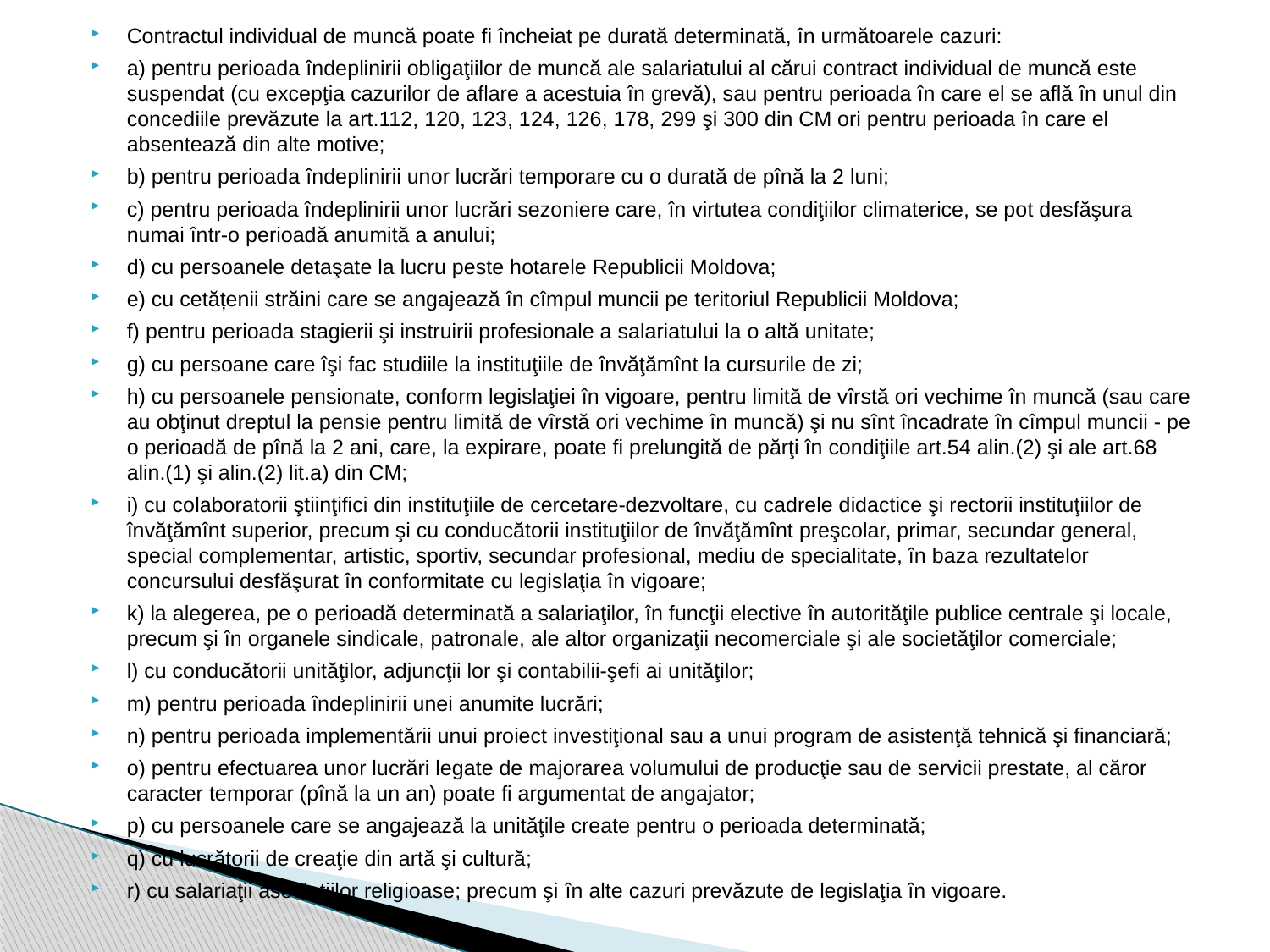

Contractul individual de muncă poate fi încheiat pe durată determinată, în următoarele cazuri:
a) pentru perioada îndeplinirii obligaţiilor de muncă ale salariatului al cărui contract individual de muncă este suspendat (cu excepţia cazurilor de aflare a acestuia în grevă), sau pentru perioada în care el se află în unul din concediile prevăzute la art.112, 120, 123, 124, 126, 178, 299 şi 300 din CM ori pentru perioada în care el absentează din alte motive;
b) pentru perioada îndeplinirii unor lucrări temporare cu o durată de pînă la 2 luni;
c) pentru perioada îndeplinirii unor lucrări sezoniere care, în virtutea condiţiilor climaterice, se pot desfăşura numai într-o perioadă anumită a anului;
d) cu persoanele detaşate la lucru peste hotarele Republicii Moldova;
e) cu cetățenii străini care se angajează în cîmpul muncii pe teritoriul Republicii Moldova;
f) pentru perioada stagierii şi instruirii profesionale a salariatului la o altă unitate;
g) cu persoane care îşi fac studiile la instituţiile de învăţămînt la cursurile de zi;
h) cu persoanele pensionate, conform legislaţiei în vigoare, pentru limită de vîrstă ori vechime în muncă (sau care au obţinut dreptul la pensie pentru limită de vîrstă ori vechime în muncă) şi nu sînt încadrate în cîmpul muncii - pe o perioadă de pînă la 2 ani, care, la expirare, poate fi prelungită de părţi în condiţiile art.54 alin.(2) şi ale art.68 alin.(1) şi alin.(2) lit.a) din CM;
i) cu colaboratorii ştiinţifici din instituţiile de cercetare-dezvoltare, cu cadrele didactice şi rectorii instituţiilor de învăţămînt superior, precum şi cu conducătorii instituţiilor de învăţămînt preşcolar, primar, secundar general, special complementar, artistic, sportiv, secundar profesional, mediu de specialitate, în baza rezultatelor concursului desfăşurat în conformitate cu legislaţia în vigoare;
k) la alegerea, pe o perioadă determinată a salariaţilor, în funcţii elective în autorităţile publice centrale şi locale, precum şi în organele sindicale, patronale, ale altor organizaţii necomerciale şi ale societăţilor comerciale;
l) cu conducătorii unităţilor, adjuncţii lor şi contabilii-şefi ai unităţilor;
m) pentru perioada îndeplinirii unei anumite lucrări;
n) pentru perioada implementării unui proiect investiţional sau a unui program de asistenţă tehnică şi financiară;
o) pentru efectuarea unor lucrări legate de majorarea volumului de producţie sau de servicii prestate, al căror caracter temporar (pînă la un an) poate fi argumentat de angajator;
p) cu persoanele care se angajează la unităţile create pentru o perioada determinată;
q) cu lucrătorii de creaţie din artă şi cultură;
r) cu salariaţii asociaţiilor religioase; precum şi în alte cazuri prevăzute de legislaţia în vigoare.